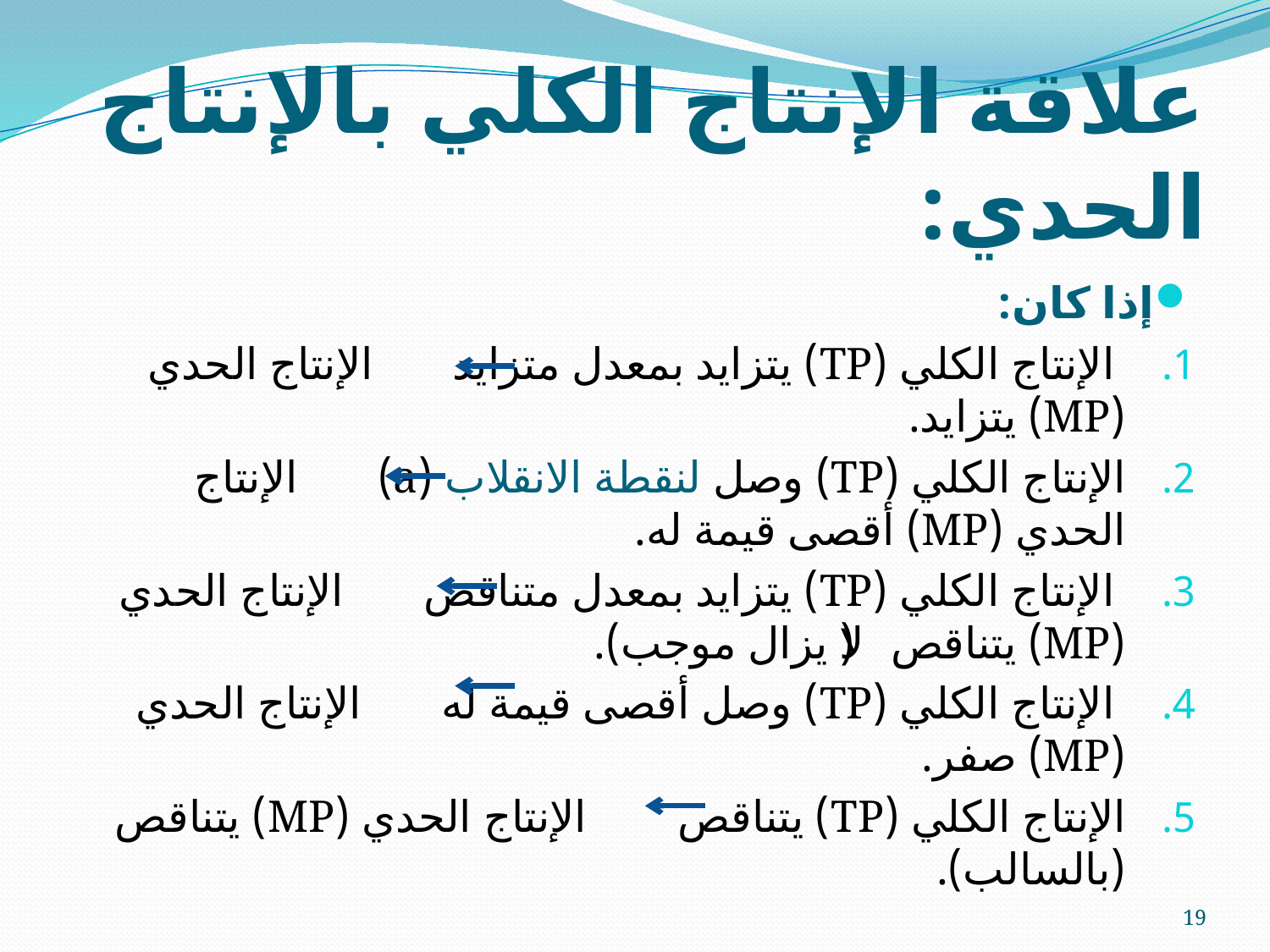

# علاقة الإنتاج الكلي بالإنتاج الحدي:
إذا كان:
 الإنتاج الكلي (TP) يتزايد بمعدل متزايد       الإنتاج الحدي (MP) يتزايد.
الإنتاج الكلي (TP) وصل لنقطة الانقلاب (a)       الإنتاج الحدي (MP) أقصى قيمة له.
 الإنتاج الكلي (TP) يتزايد بمعدل متناقص       الإنتاج الحدي (MP) يتناقص (لا يزال موجب).
 الإنتاج الكلي (TP) وصل أقصى قيمة له       الإنتاج الحدي (MP) صفر.
الإنتاج الكلي (TP) يتناقص        الإنتاج الحدي (MP) يتناقص (بالسالب).
19